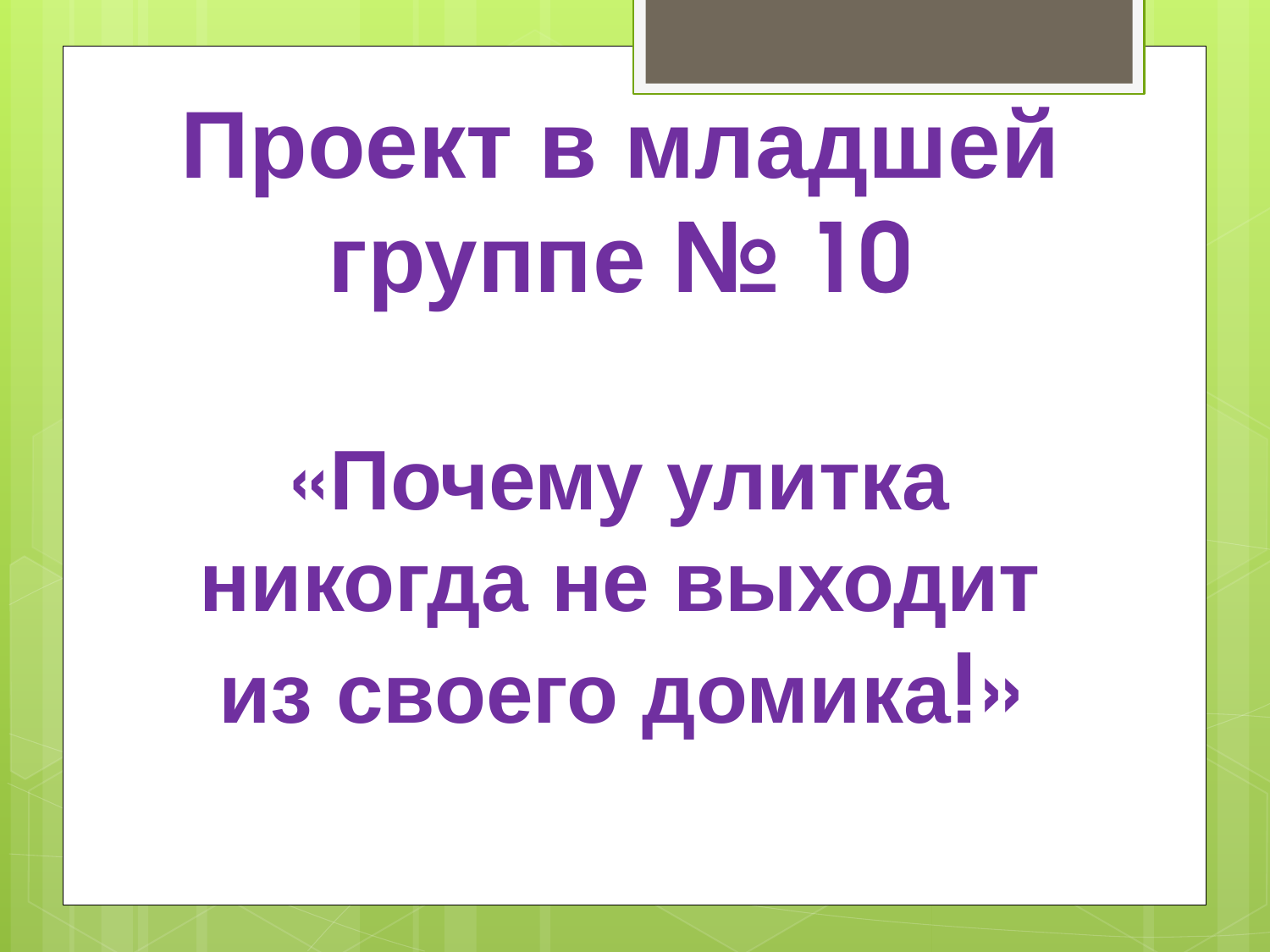

Проект в младшей группе № 10
«Почему улитка никогда не выходит из своего домика!»
#